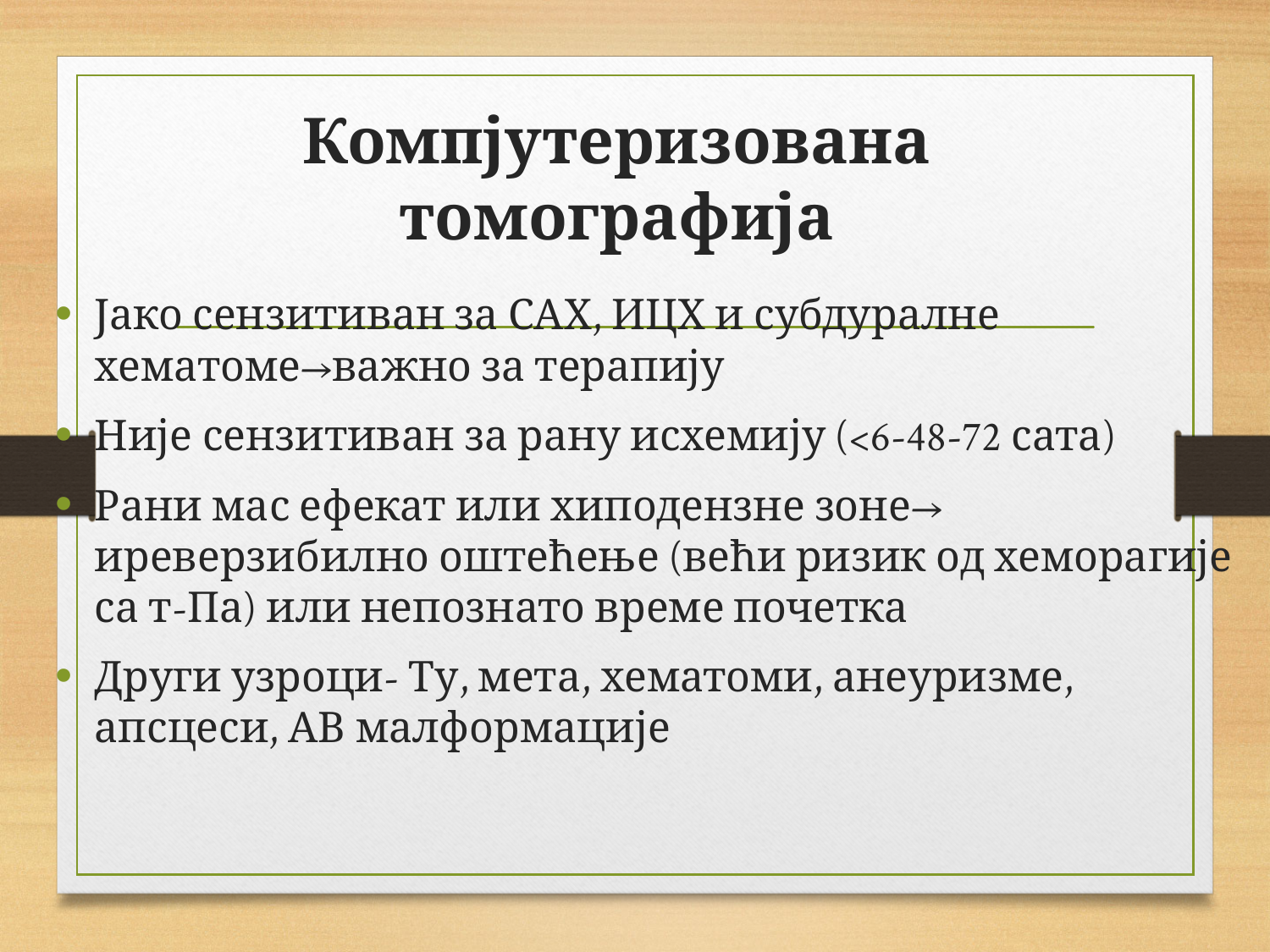

# Компјутеризована томографија

Јако сензитиван за САХ, ИЦХ и субдуралне хематоме→важно за терапију
Није сензитиван за рану исхемију (<6-48-72 сата)
Рани мас ефекат или хиподензне зоне→ иреверзибилно оштећење (већи ризик од хеморагије са т-Па) или непознато време почетка
Други узроци- Ту, мета, хематоми, анеуризме, апсцеси, АВ малформације